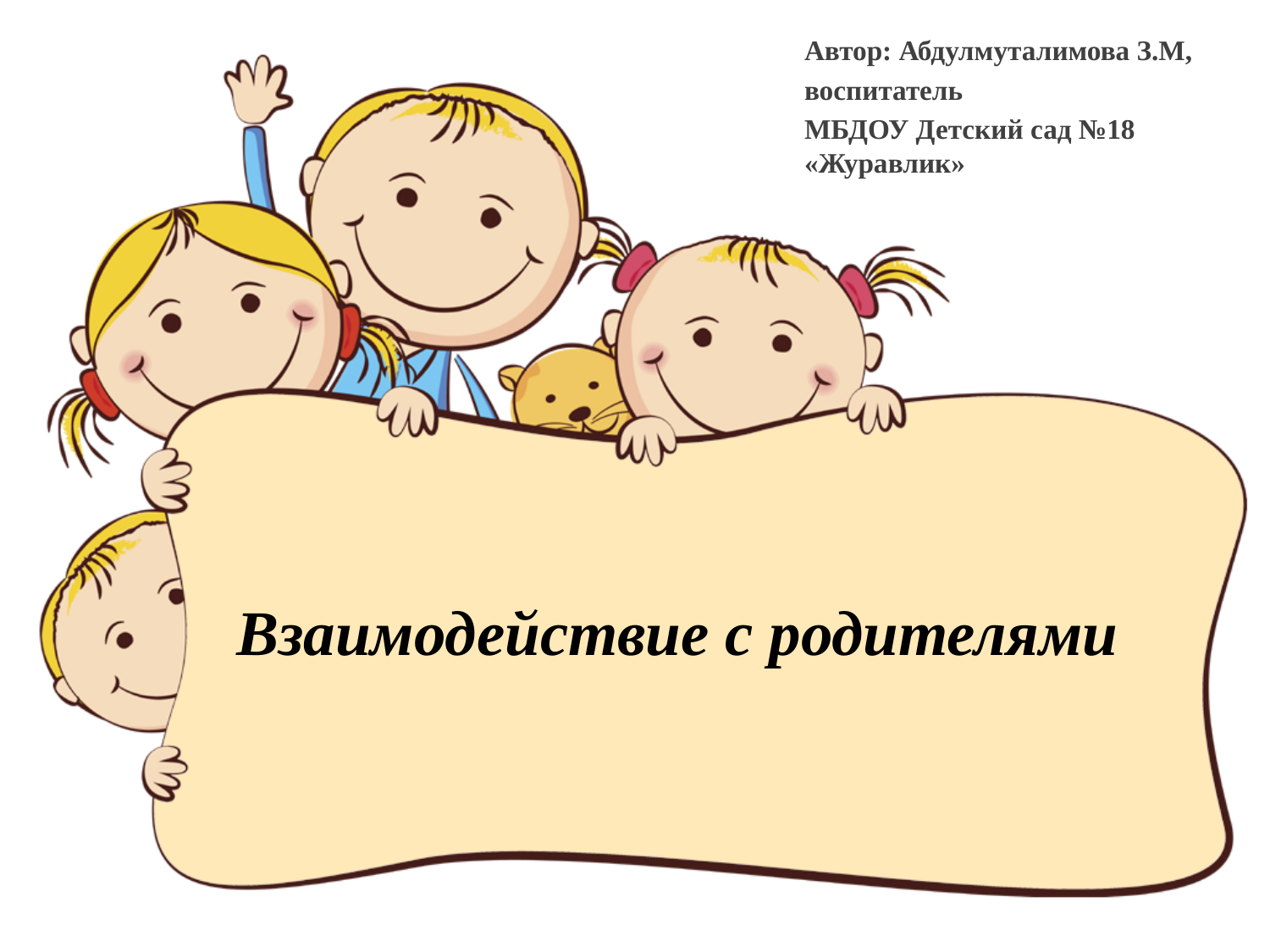

Автор: Абдулмуталимова З.М,
воспитатель
МБДОУ Детский сад №18 «Журавлик»
# Взаимодействие с родителями